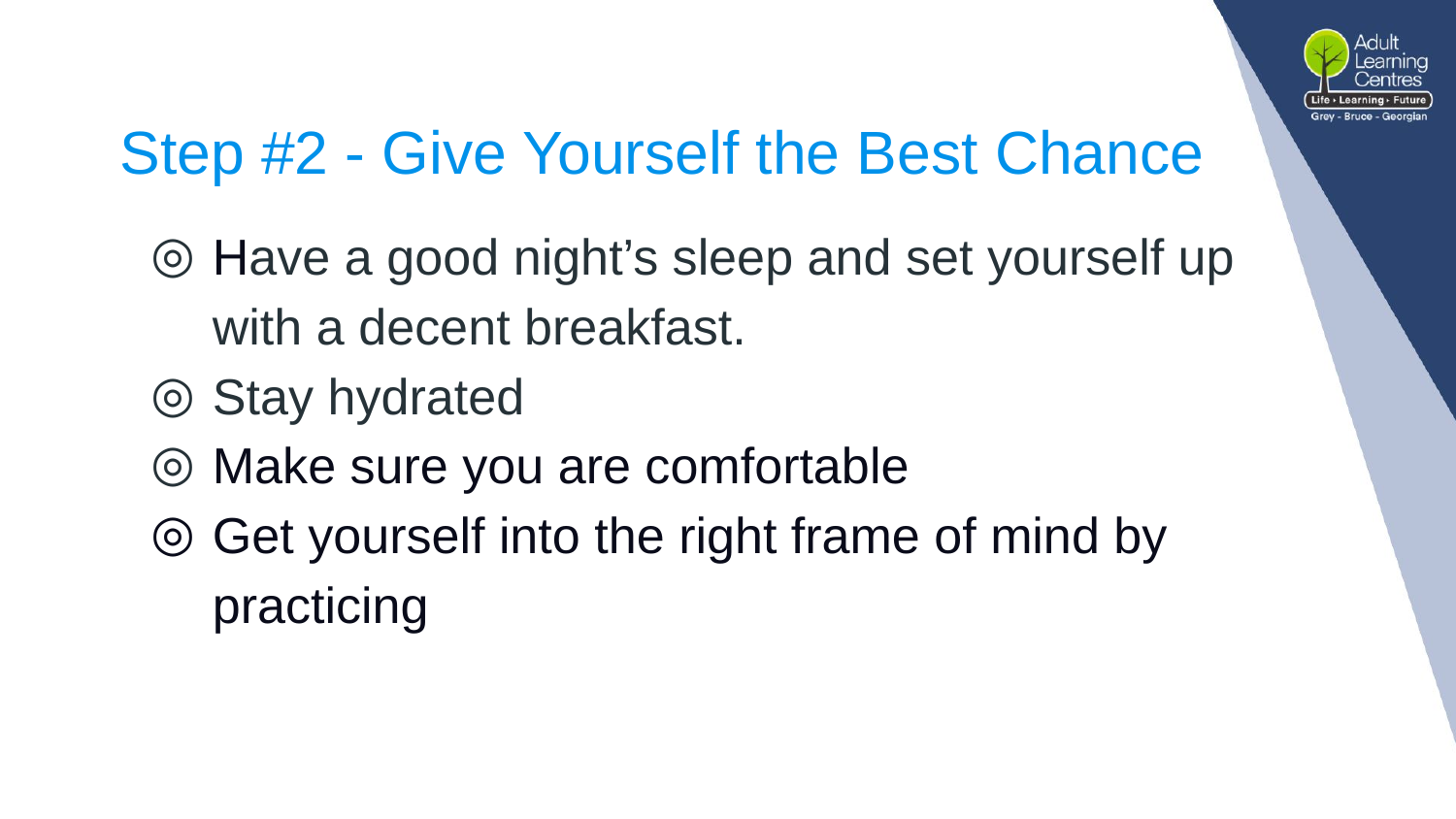

# Step #2 - Give Yourself the Best Chance
Have a good night’s sleep and set yourself up with a decent breakfast.
Stay hydrated
Make sure you are comfortable
Get yourself into the right frame of mind by practicing